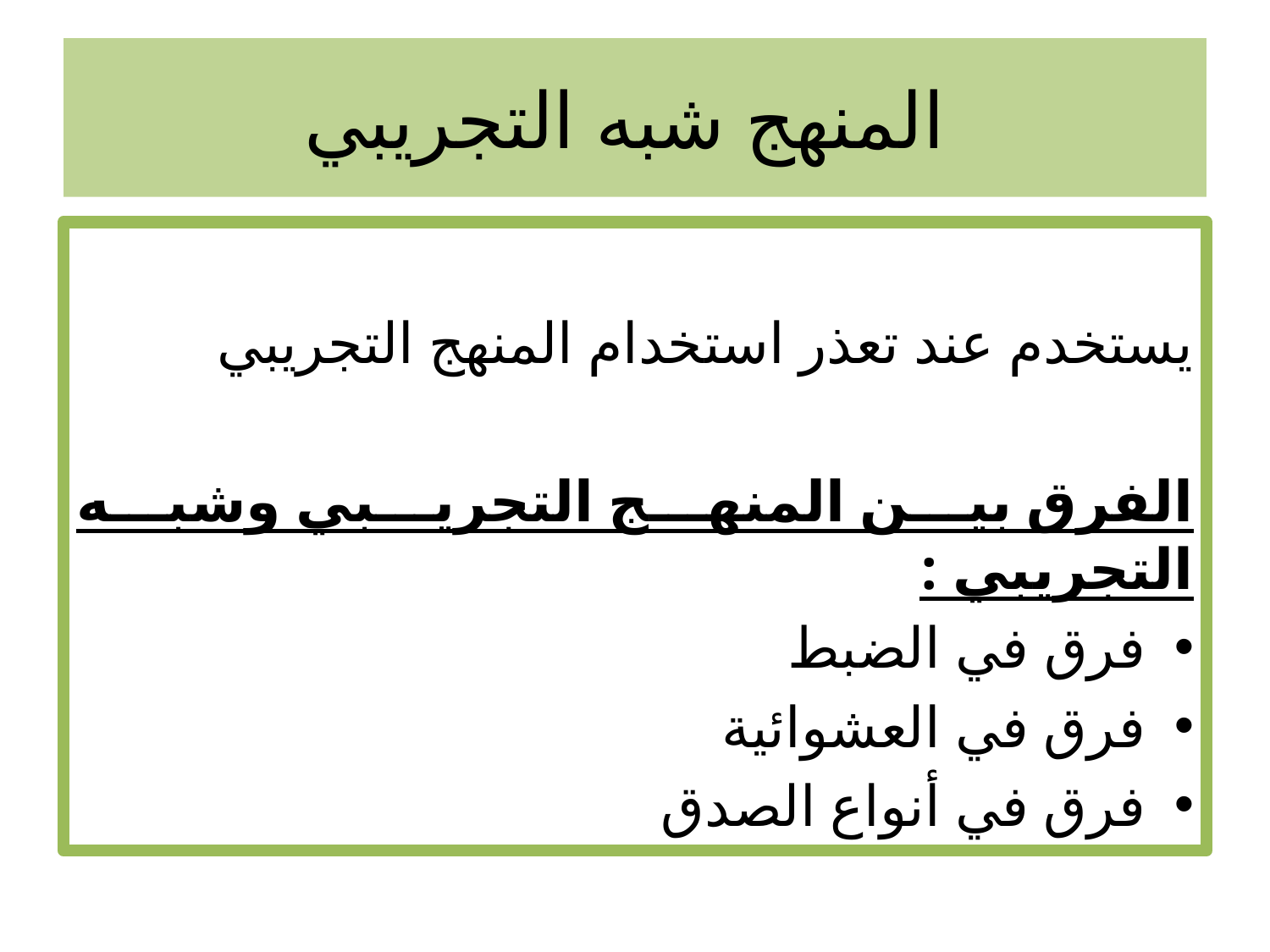

# المنهج شبه التجريبي

يستخدم عند تعذر استخدام المنهج التجريبي

الفرق بين المنهج التجريبي وشبه التجريبي :
فرق في الضبط
فرق في العشوائية
فرق في أنواع الصدق